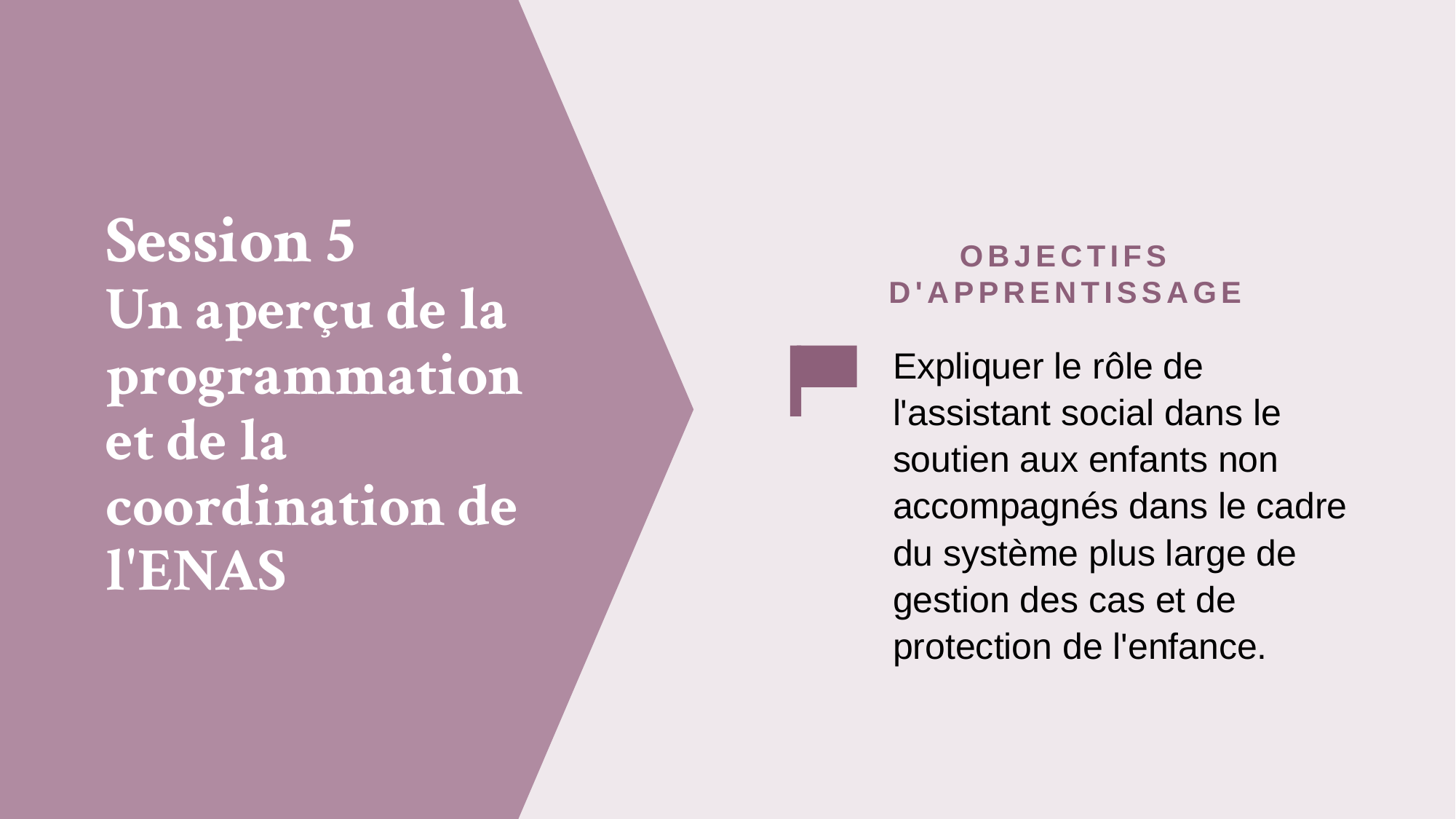

OBJECTIFS D'APPRENTISSAGE
Expliquer le rôle de l'assistant social dans le soutien aux enfants non accompagnés dans le cadre du système plus large de gestion des cas et de protection de l'enfance.

# Session 5 Un aperçu de la programmation et de la coordination de l'ENAS